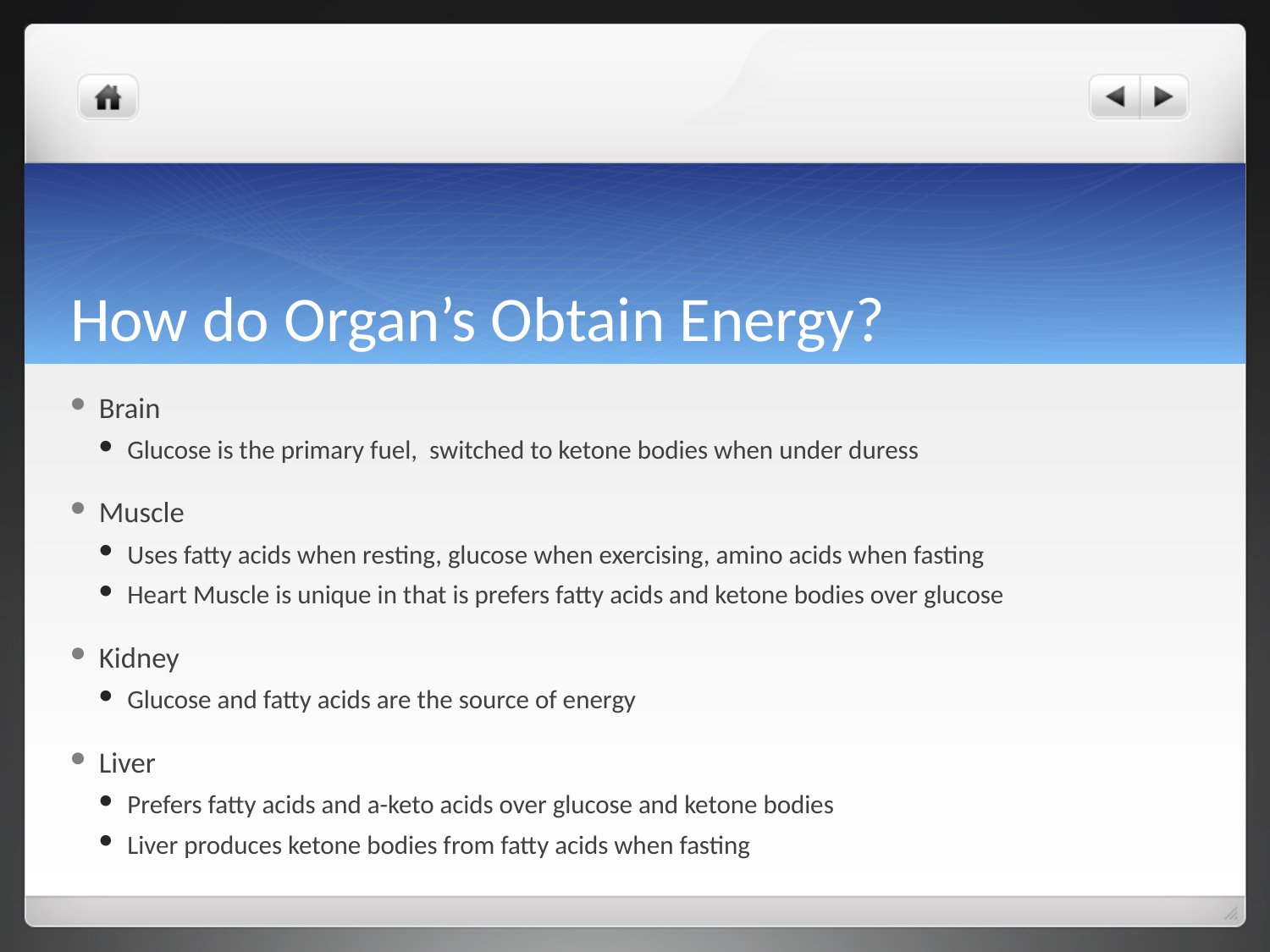

# How do Organ’s Obtain Energy?
Brain
Glucose is the primary fuel,  switched to ketone bodies when under duress
Muscle
Uses fatty acids when resting, glucose when exercising, amino acids when fasting
Heart Muscle is unique in that is prefers fatty acids and ketone bodies over glucose
Kidney
Glucose and fatty acids are the source of energy
Liver
Prefers fatty acids and a-keto acids over glucose and ketone bodies
Liver produces ketone bodies from fatty acids when fasting